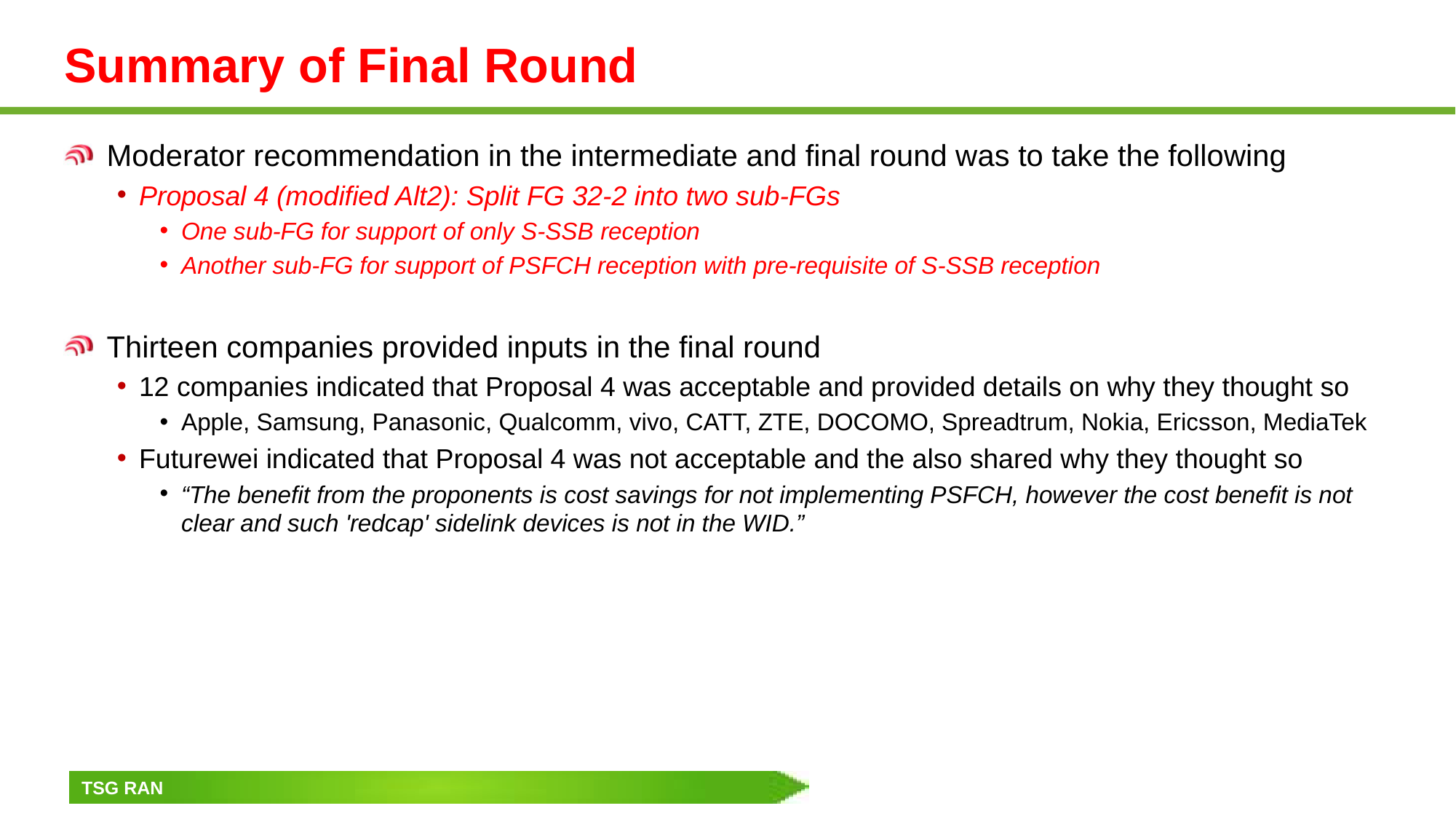

# Summary of Final Round
Moderator recommendation in the intermediate and final round was to take the following
Proposal 4 (modified Alt2): Split FG 32-2 into two sub-FGs
One sub-FG for support of only S-SSB reception
Another sub-FG for support of PSFCH reception with pre-requisite of S-SSB reception

Thirteen companies provided inputs in the final round
12 companies indicated that Proposal 4 was acceptable and provided details on why they thought so
Apple, Samsung, Panasonic, Qualcomm, vivo, CATT, ZTE, DOCOMO, Spreadtrum, Nokia, Ericsson, MediaTek
Futurewei indicated that Proposal 4 was not acceptable and the also shared why they thought so
“The benefit from the proponents is cost savings for not implementing PSFCH, however the cost benefit is not clear and such 'redcap' sidelink devices is not in the WID.”